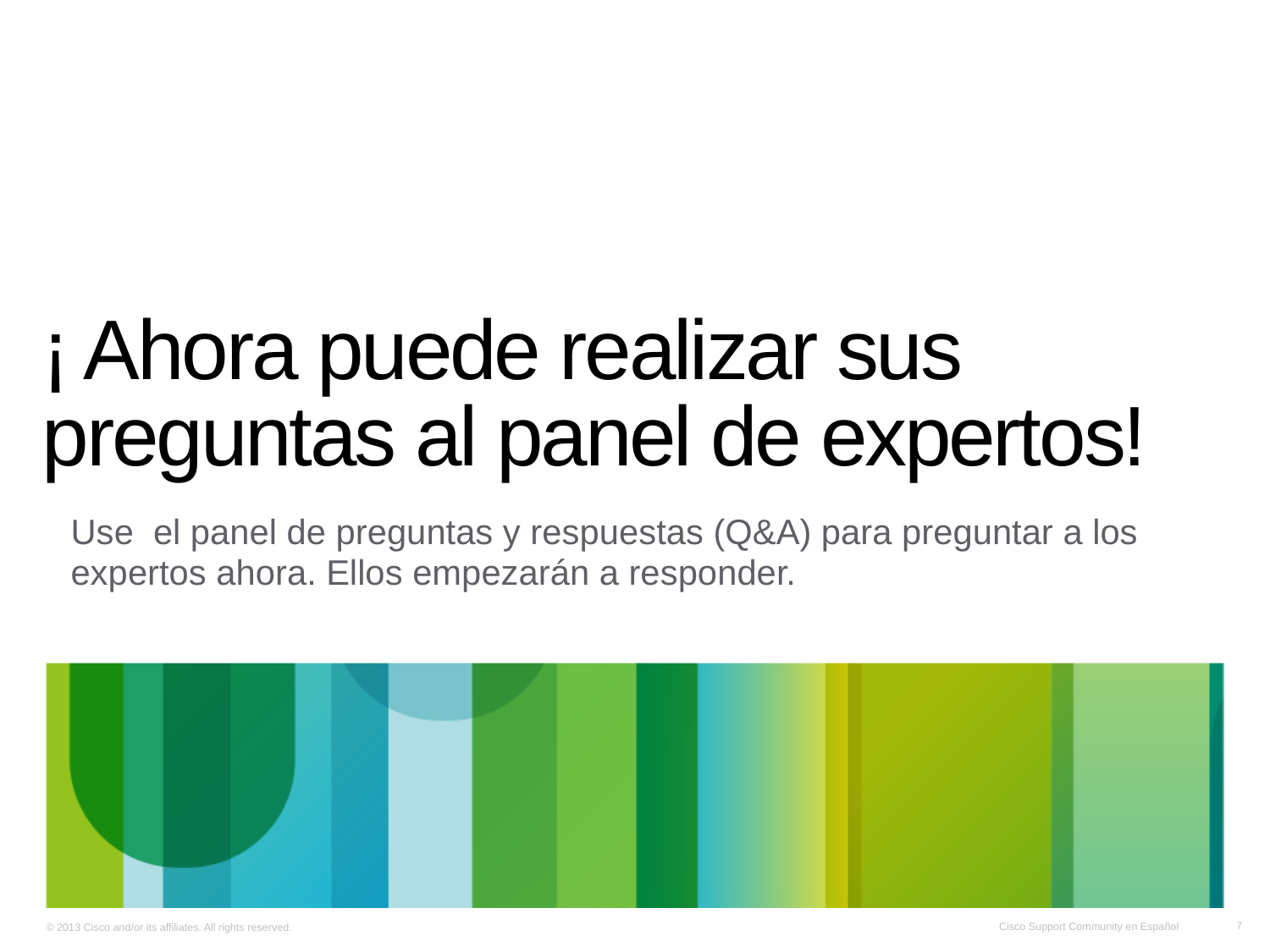

# ¡ Ahora puede realizar sus preguntas al panel de expertos!
Use  el panel de preguntas y respuestas (Q&A) para preguntar a los expertos ahora. Ellos empezarán a responder.